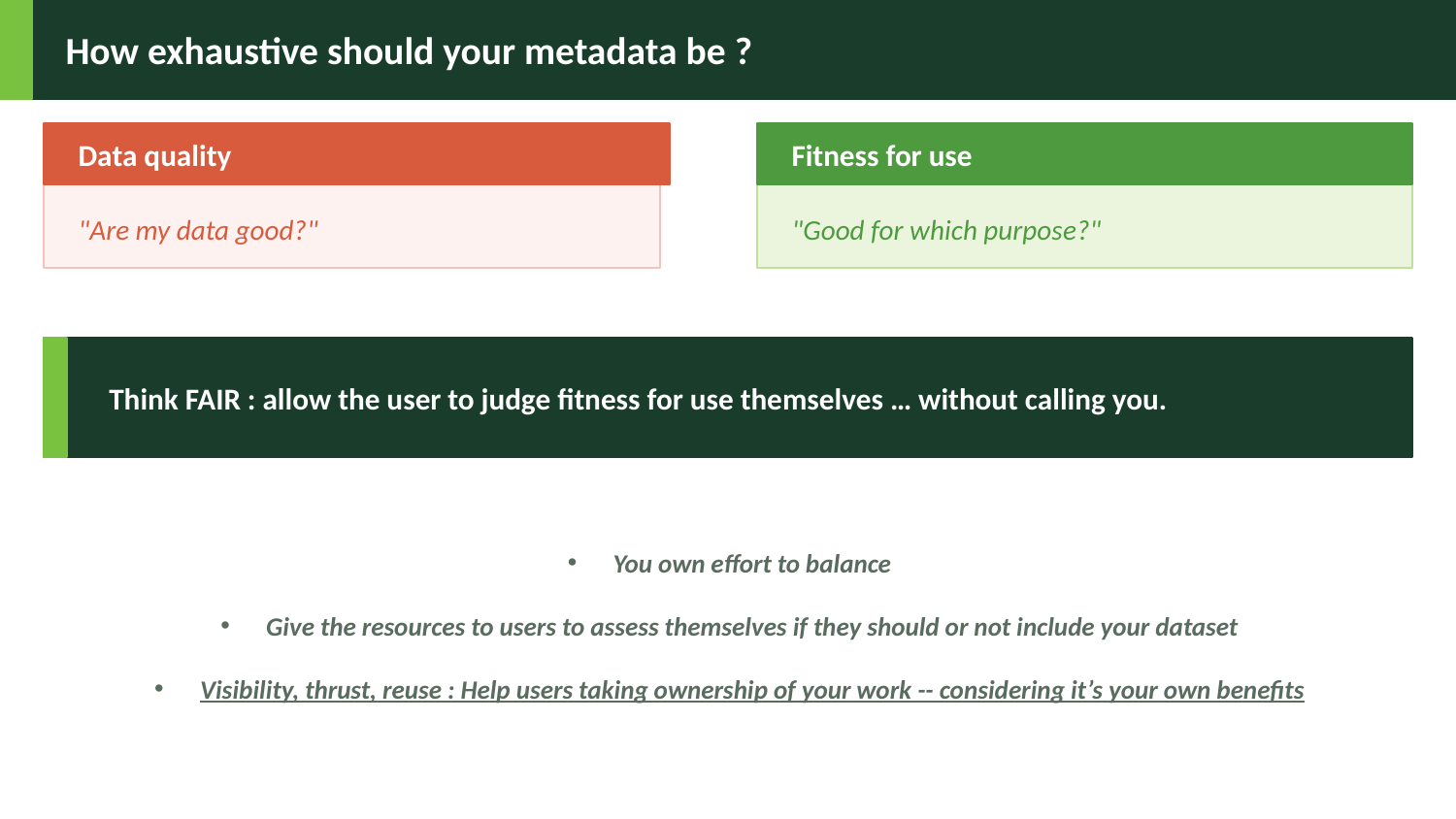

How exhaustive should your metadata be ?

Data quality

Fitness for use
"Are my data good?"
"Good for which purpose?"

Think FAIR : allow the user to judge fitness for use themselves … without calling you.
You own effort to balance

Give the resources to users to assess themselves if they should or not include your dataset

Visibility, thrust, reuse : Help users taking ownership of your work -- considering it’s your own benefits